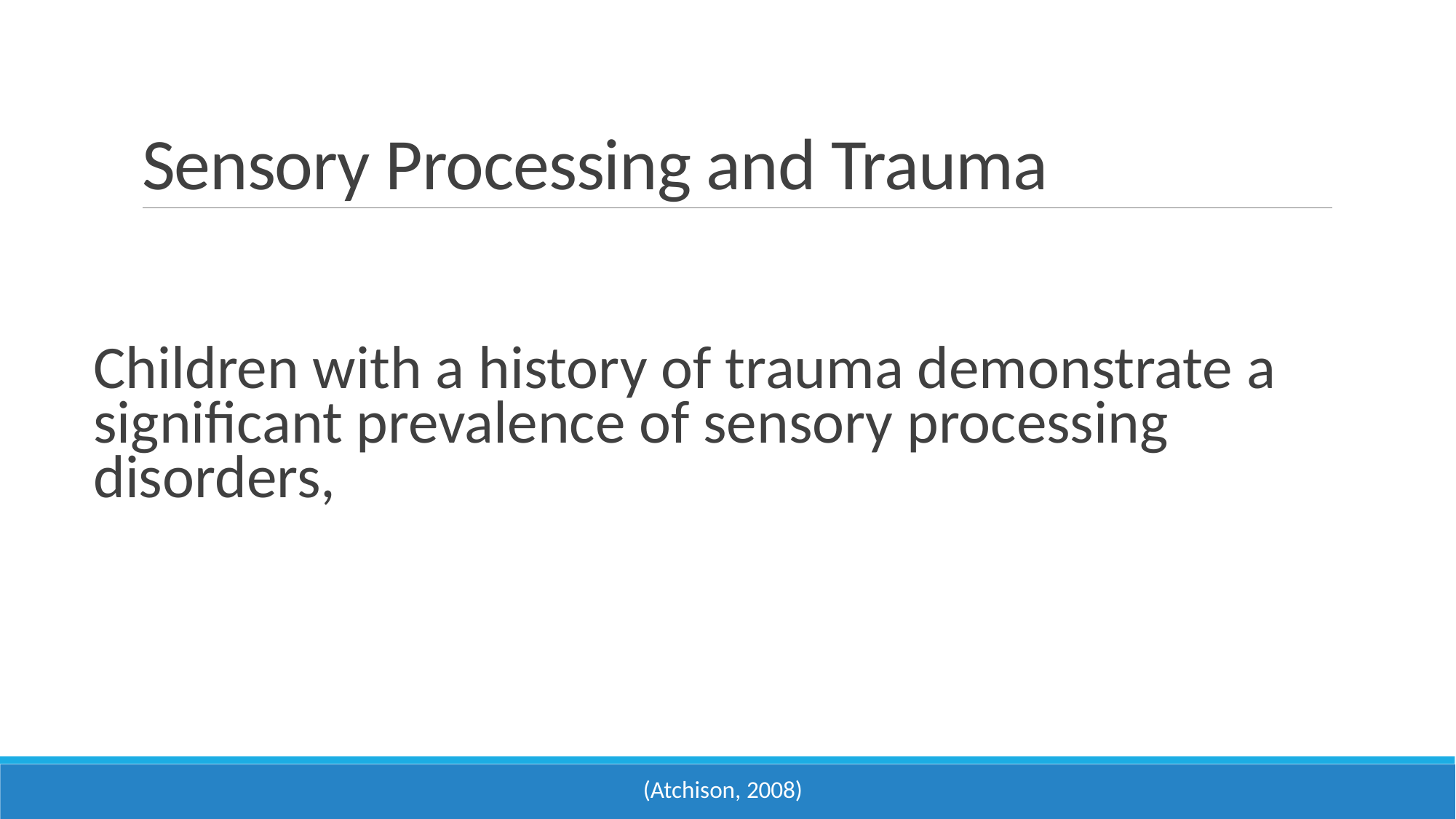

# Sensory Processing and Trauma

Children with a history of trauma demonstrate a significant prevalence of sensory processing disorders,
(Atchison, 2008)